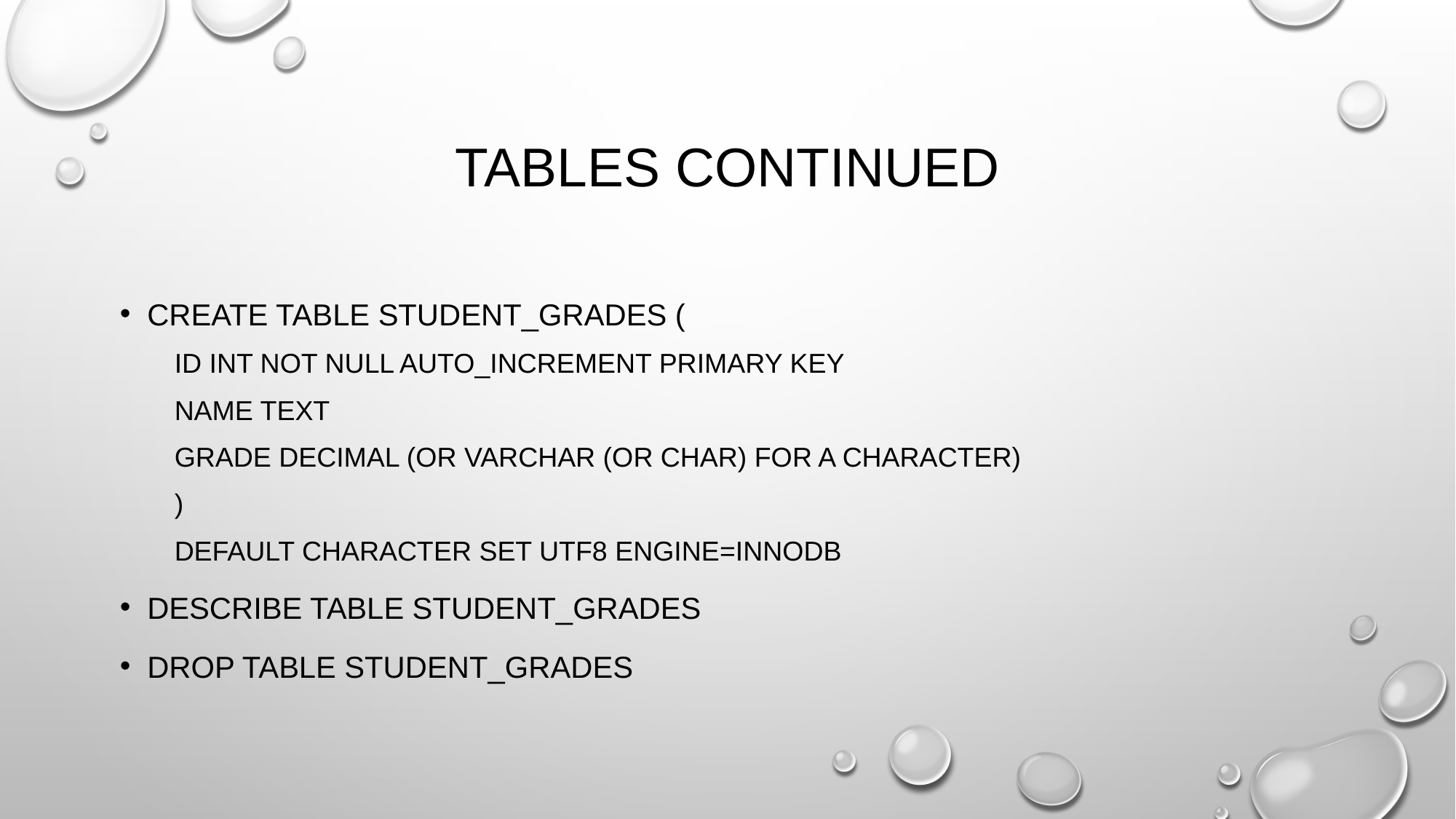

# Tables continued
Create table student_grades (
Id int not null auto_increment primary key
Name text
Grade decimal (or varchar (or char) for a character)
)
Default character set utf8 engine=innodb
Describe table student_grades
Drop table student_grades